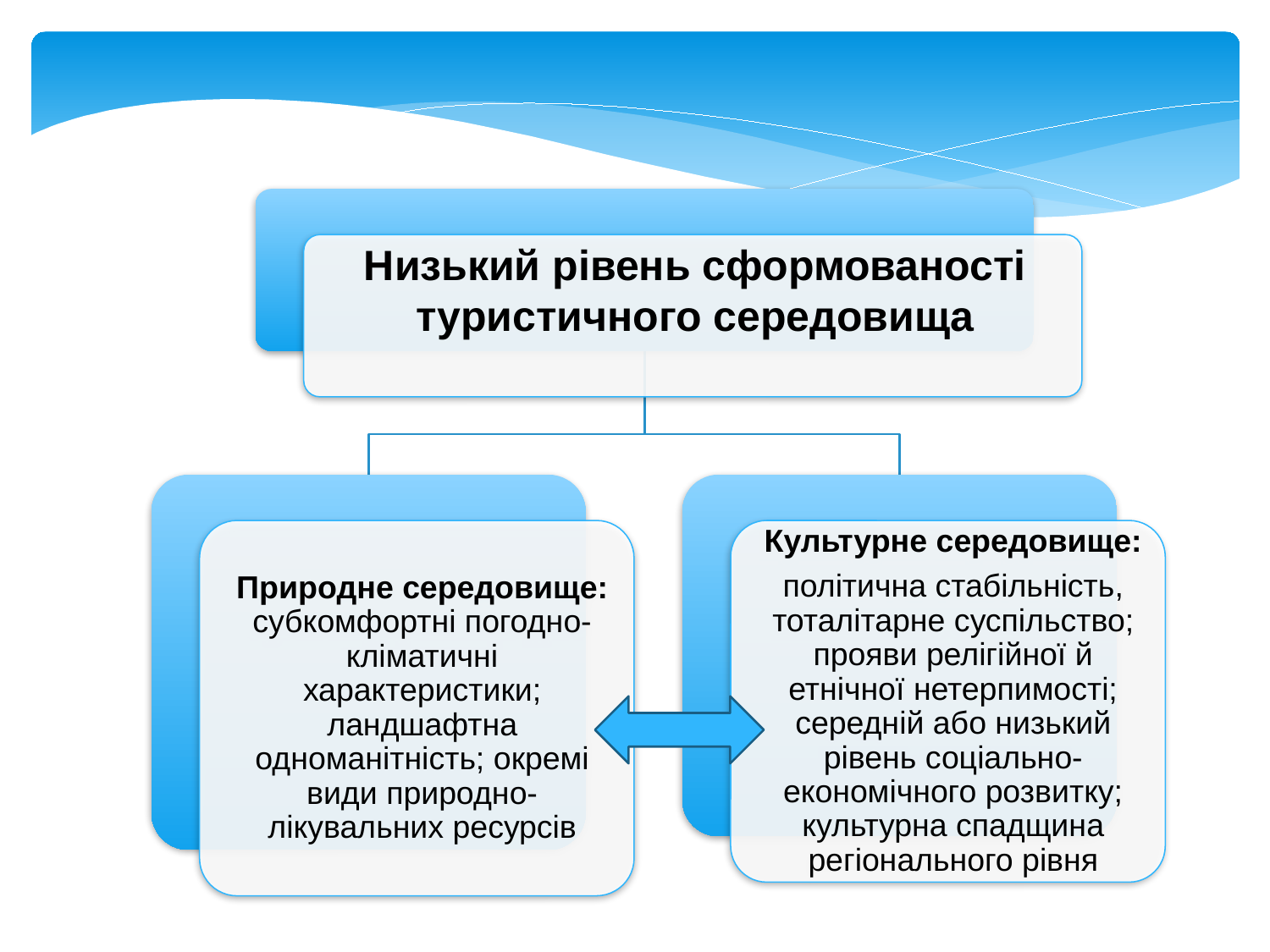

Низький рівень сформованості туристичного середовища

Природне середовище: субкомфортні погодно-кліматичні характеристики; ландшафтна одноманітність; окремі види природно-лікувальних ресурсів
Культурне середовище:
політична стабільність, тоталітарне суспільство; прояви релігійної й етнічної нетерпимості; середній або низький рівень соціально-економічного розвитку; культурна спадщина регіонального рівня